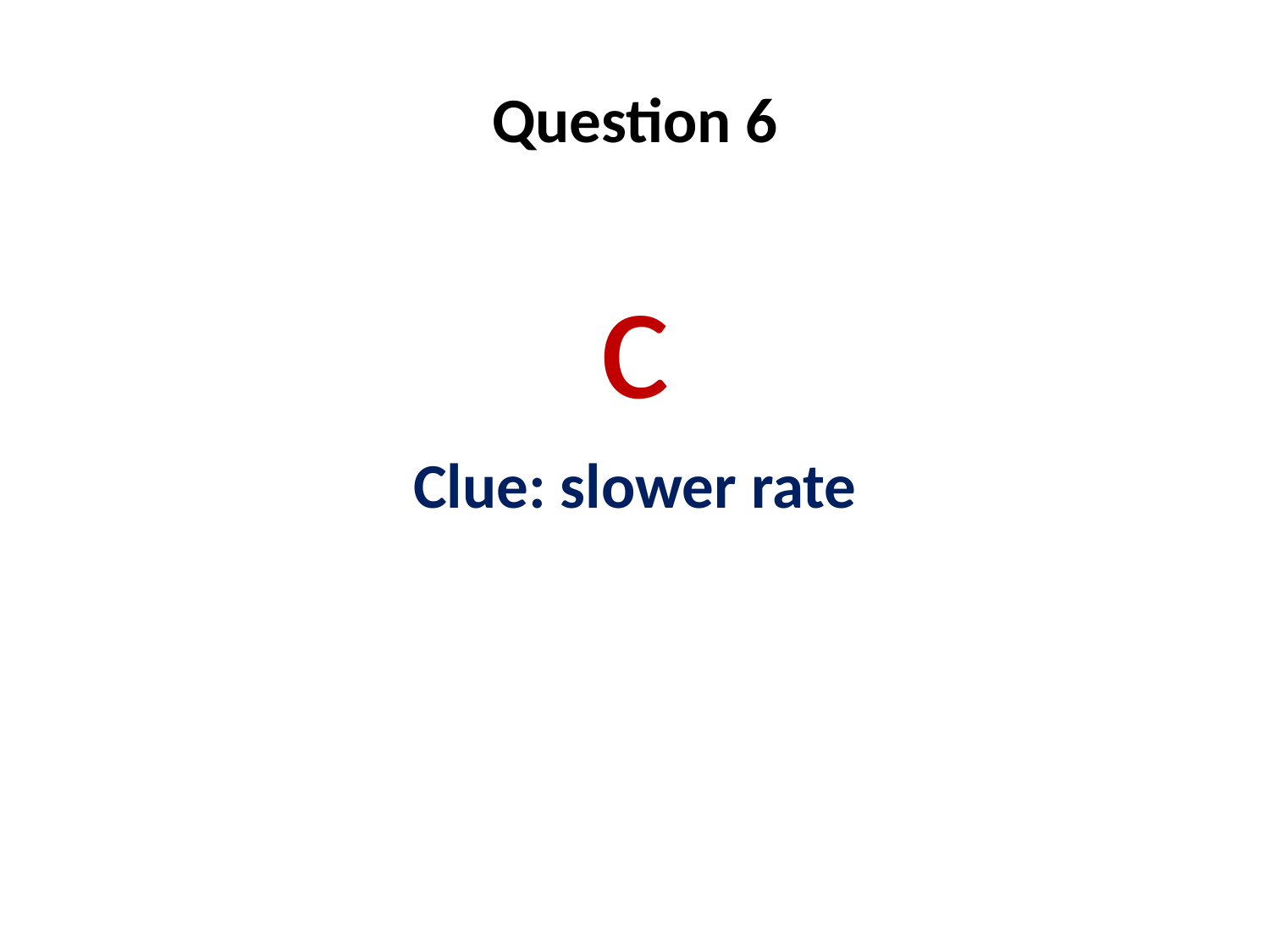

# Question 6
c
Clue: slower rate